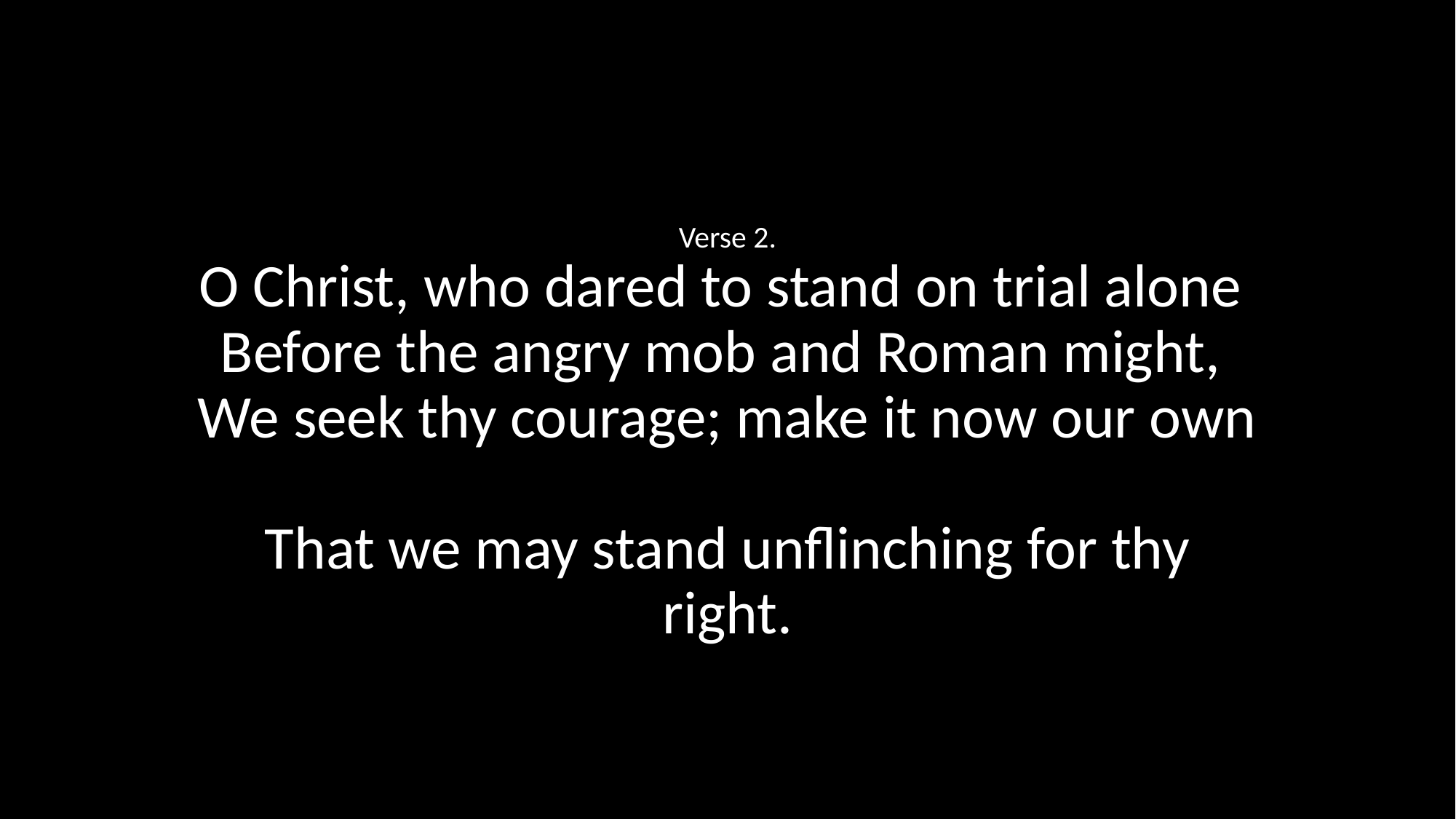

Verse 2.
O Christ, who dared to stand on trial alone
Before the angry mob and Roman might,
We seek thy courage; make it now our own
That we may stand unflinching for thy right.